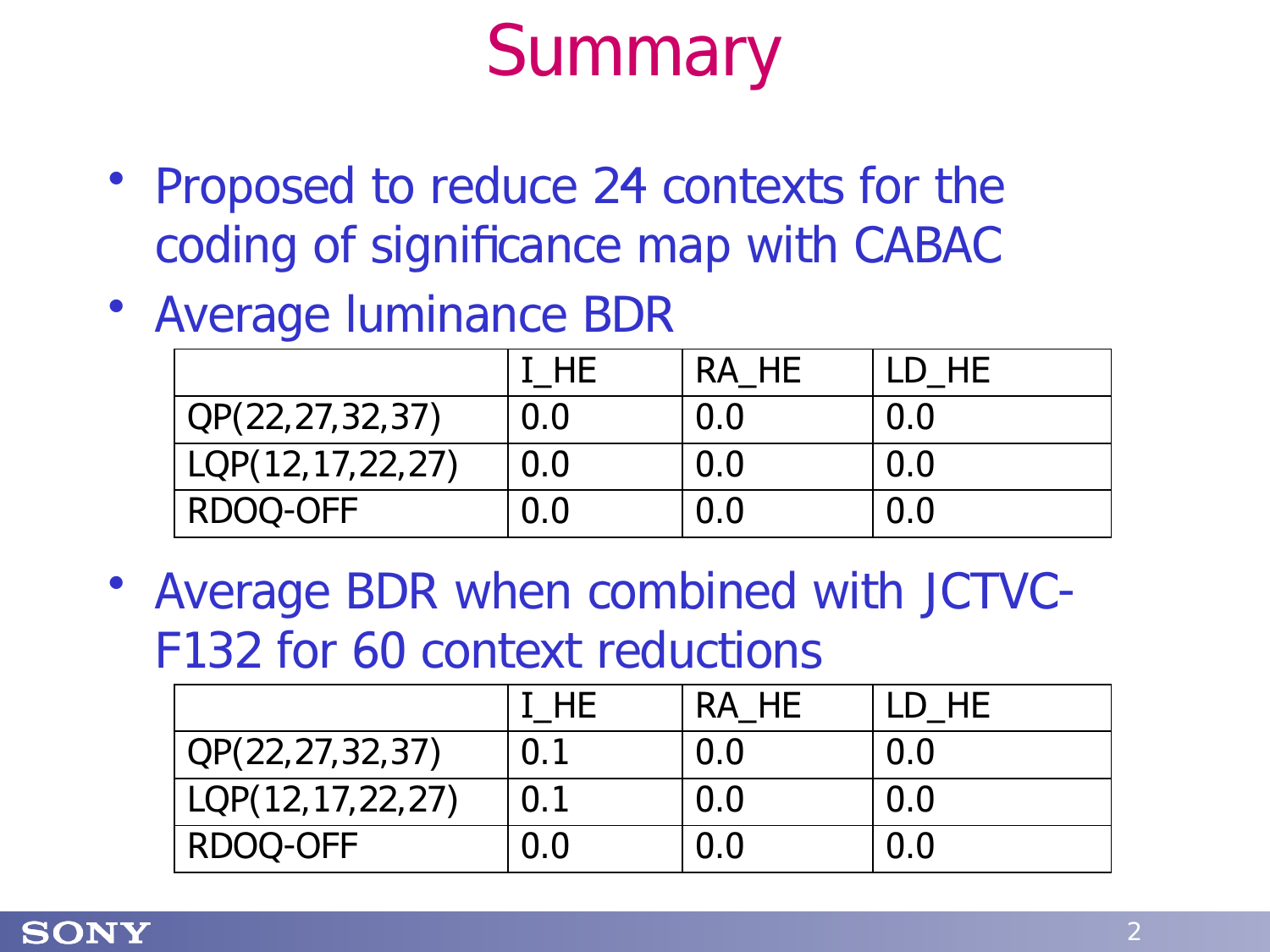

# Summary
Proposed to reduce 24 contexts for the coding of significance map with CABAC
Average luminance BDR

Average BDR when combined with JCTVC-F132 for 60 context reductions
|  | I\_HE | RA\_HE | LD\_HE |
| --- | --- | --- | --- |
| QP(22,27,32,37) | 0.0 | 0.0 | 0.0 |
| LQP(12,17,22,27) | 0.0 | 0.0 | 0.0 |
| RDOQ-OFF | 0.0 | 0.0 | 0.0 |
|  | I\_HE | RA\_HE | LD\_HE |
| --- | --- | --- | --- |
| QP(22,27,32,37) | 0.1 | 0.0 | 0.0 |
| LQP(12,17,22,27) | 0.1 | 0.0 | 0.0 |
| RDOQ-OFF | 0.0 | 0.0 | 0.0 |
2